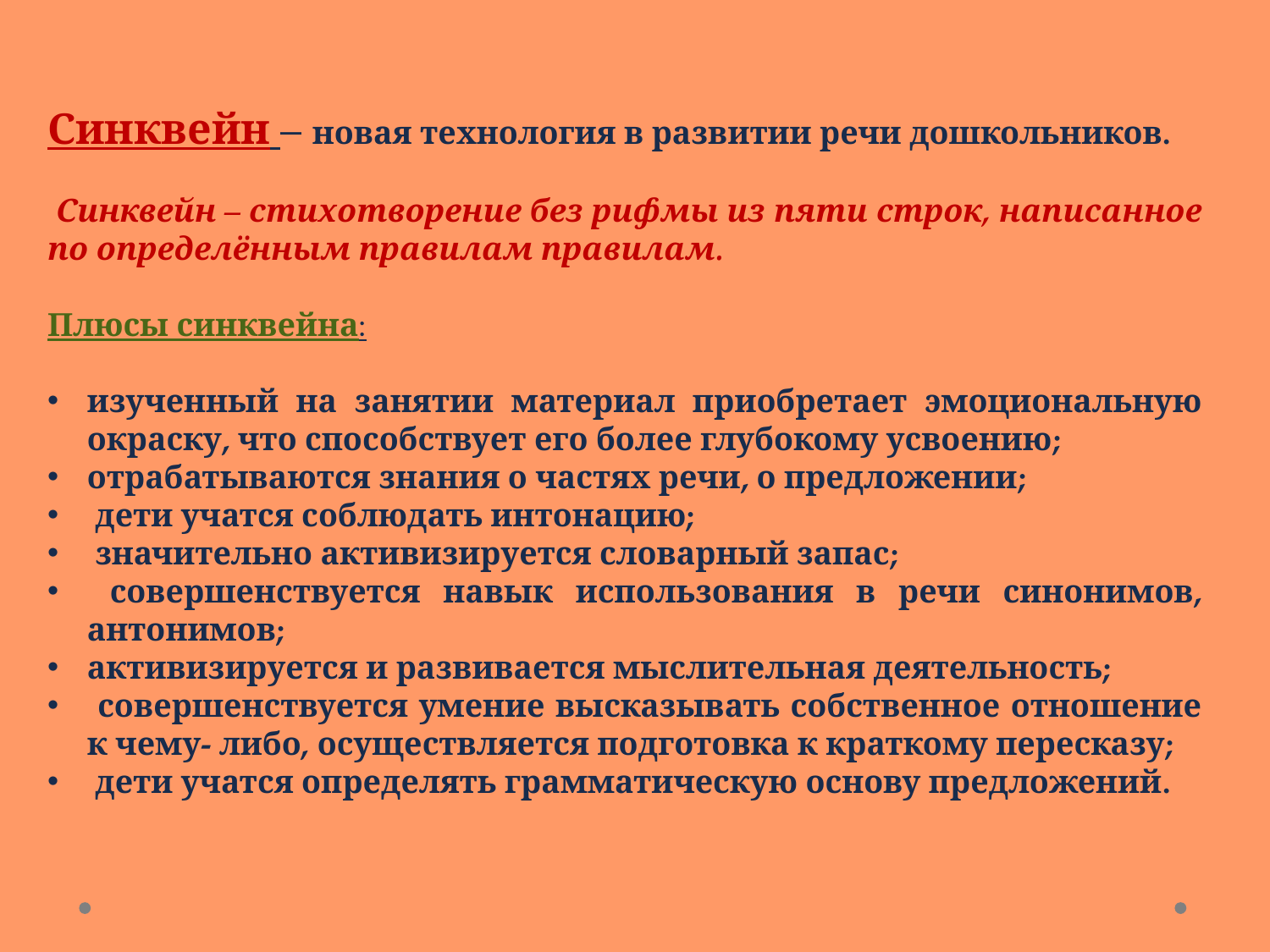

Синквейн – новая технология в развитии речи дошкольников.

 Синквейн – стихотворение без рифмы из пяти строк, написанное по определённым правилам правилам.

Плюсы синквейна:

изученный на занятии материал приобретает эмоциональную окраску, что способствует его более глубокому усвоению;
отрабатываются знания о частях речи, о предложении;
 дети учатся соблюдать интонацию;
 значительно активизируется словарный запас;
 совершенствуется навык использования в речи синонимов, антонимов;
активизируется и развивается мыслительная деятельность;
 совершенствуется умение высказывать собственное отношение к чему- либо, осуществляется подготовка к краткому пересказу;
 дети учатся определять грамматическую основу предложений.